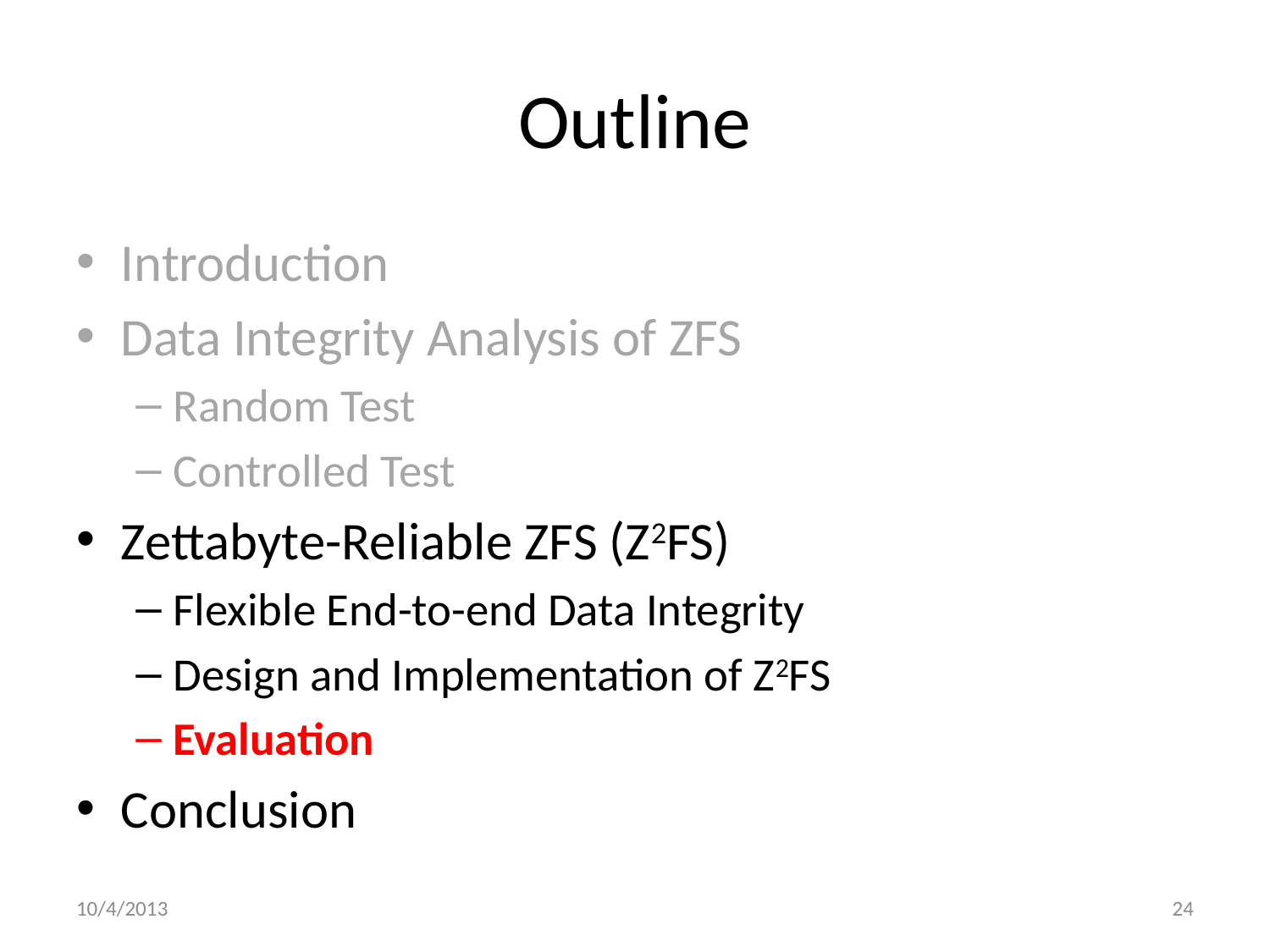

# Outline
Introduction
Data Integrity Analysis of ZFS
Random Test
Controlled Test
Zettabyte-Reliable ZFS (Z2FS)
Flexible End-to-end Data Integrity
Design and Implementation of Z2FS
Evaluation
Conclusion

10/4/2013
24